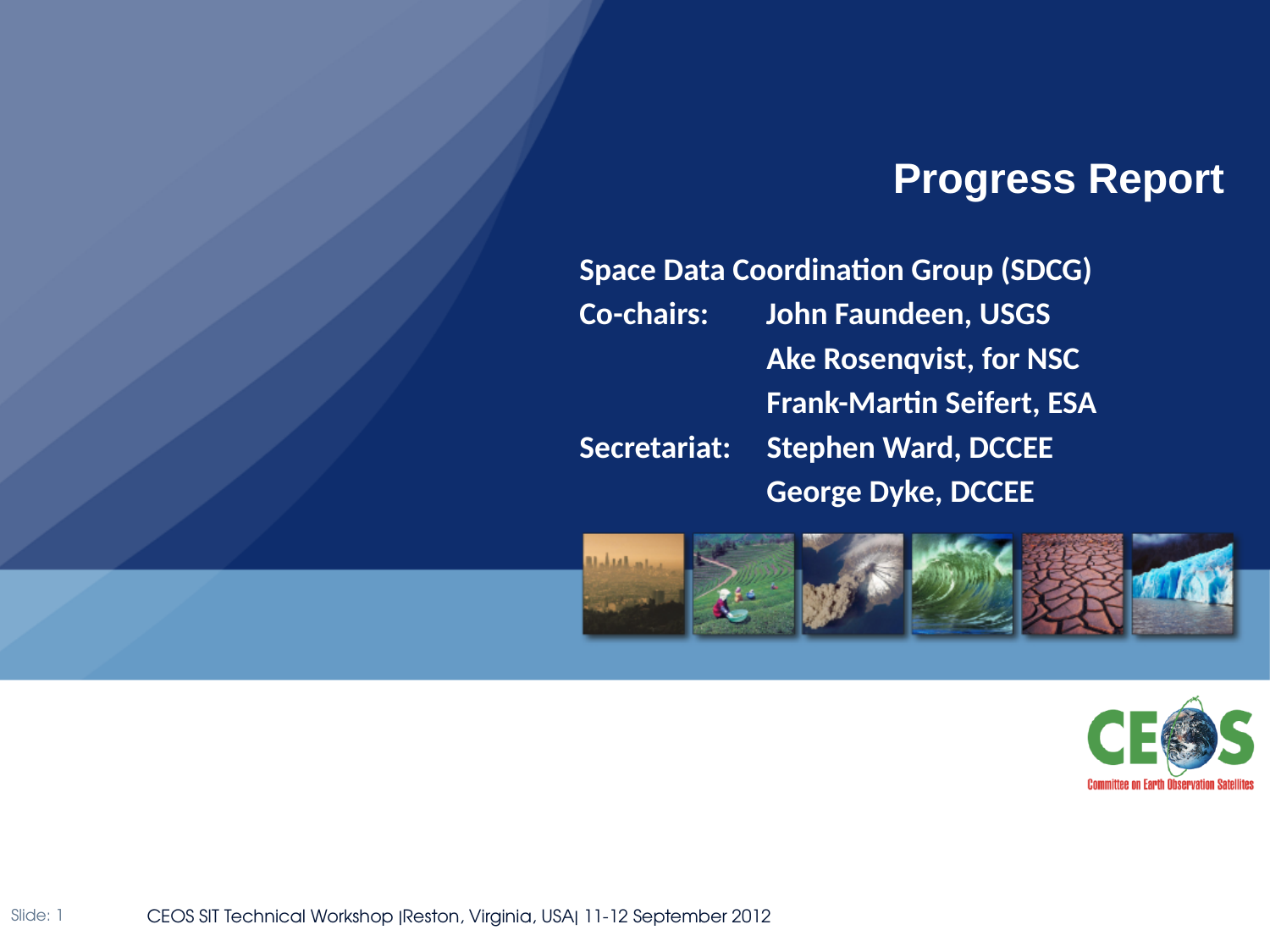

# Progress Report
Space Data Coordination Group (SDCG)
Co-chairs:        John Faundeen, USGS
                          Ake Rosenqvist, for NSC
                          Frank-Martin Seifert, ESA
Secretariat:     Stephen Ward, DCCEE
                          George Dyke, DCCEE